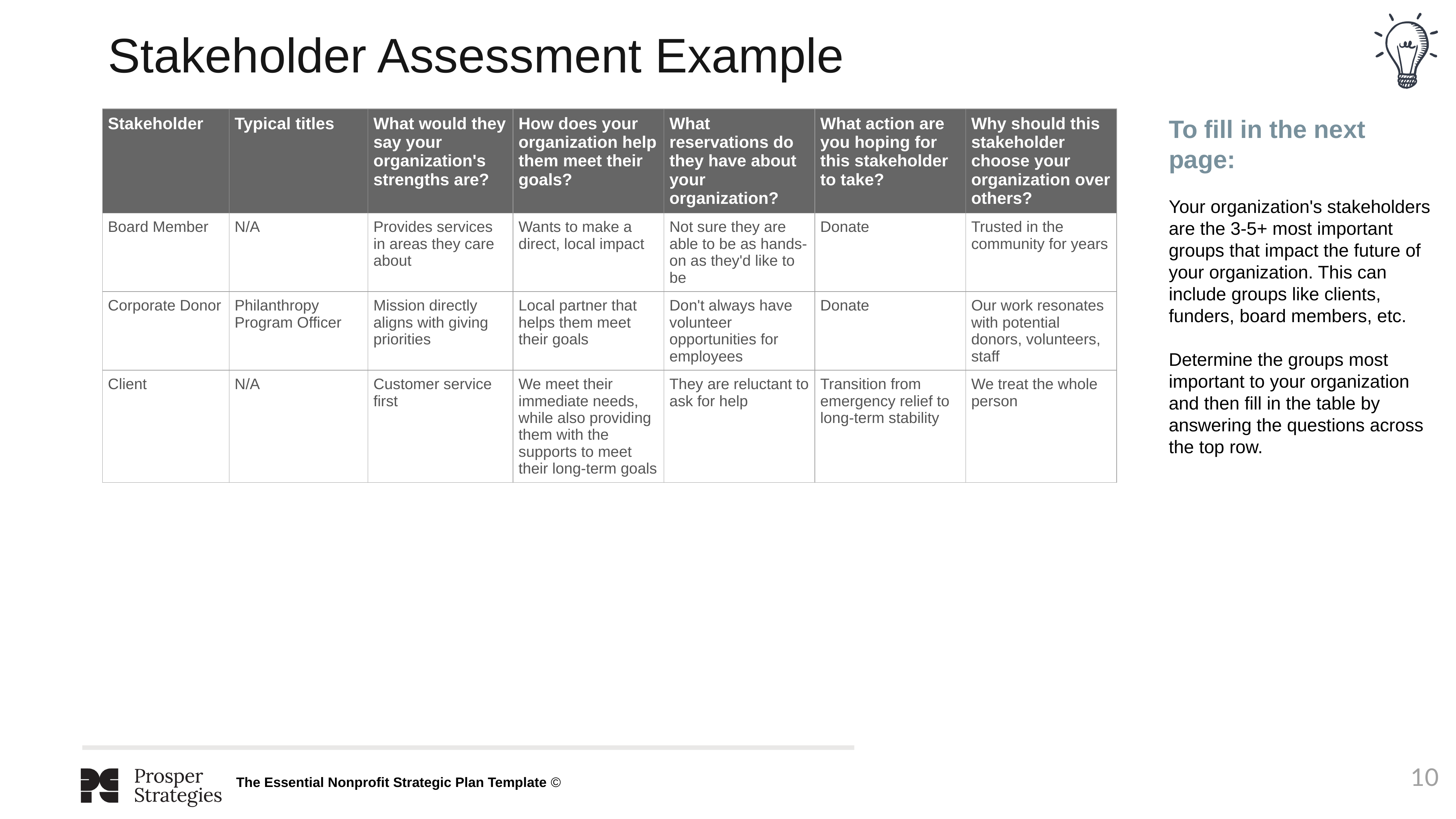

Stakeholder Assessment Example

To fill in the next page:

Your organization's stakeholders are the 3-5+ most important groups that impact the future of your organization. This can include groups like clients, funders, board members, etc.

Determine the groups most important to your organization and then fill in the table by answering the questions across the top row.
| Stakeholder | Typical titles | What would they say your organization's strengths are? | How does your organization help them meet their goals? | What reservations do they have about your organization? | What action are you hoping for this stakeholder to take? | Why should this stakeholder choose your organization over others? |
| --- | --- | --- | --- | --- | --- | --- |
| Board Member | N/A | Provides services in areas they care about | Wants to make a direct, local impact | Not sure they are able to be as hands-on as they'd like to be | Donate | Trusted in the community for years |
| Corporate Donor | Philanthropy Program Officer | Mission directly aligns with giving priorities | Local partner that helps them meet their goals | Don't always have volunteer opportunities for employees | Donate | Our work resonates with potential donors, volunteers, staff |
| Client | N/A | Customer service first | We meet their immediate needs, while also providing them with the supports to meet their long-term goals | They are reluctant to ask for help | Transition from emergency relief to long-term stability | We treat the whole person |
    1.0        |         Research
10